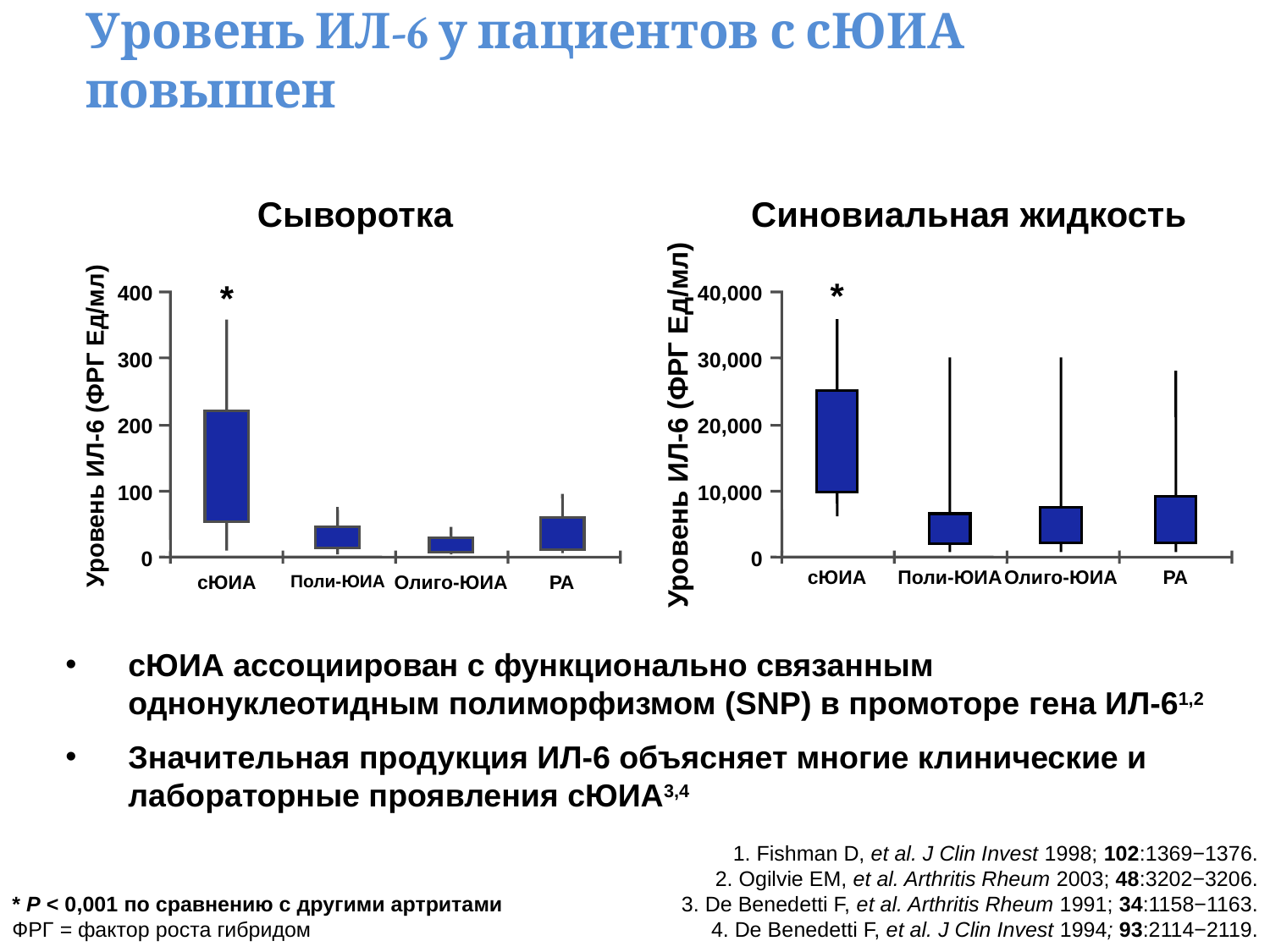

Уровень ИЛ-6 у пациентов с сЮИА повышен
Сыворотка
Синовиальная жидкость
*
40,000
30,000
20,000
10,000
0

сЮИА
Поли-ЮИА
Олиго-ЮИА
РА

*
400
300
200
100
0

сЮИА
Поли-ЮИА
Олиго-ЮИА
РА

Уровень ИЛ-6 (ФРГ Ед/мл)
Уровень ИЛ-6 (ФРГ Ед/мл)
сЮИА ассоциирован с функционально связанным однонуклеотидным полиморфизмом (SNP) в промоторе гена ИЛ-61,2
Значительная продукция ИЛ-6 объясняет многие клинические и лабораторные проявления сЮИА3,4
1. Fishman D, et al. J Clin Invest 1998; 102:1369−1376.
2. Ogilvie EM, et al. Arthritis Rheum 2003; 48:3202−3206.
3. De Benedetti F, et al. Arthritis Rheum 1991; 34:1158−1163.
4. De Benedetti F, et al. J Clin Invest 1994; 93:2114−2119.
* P < 0,001 по сравнению с другими артритами
ФРГ = фактор роста гибридом